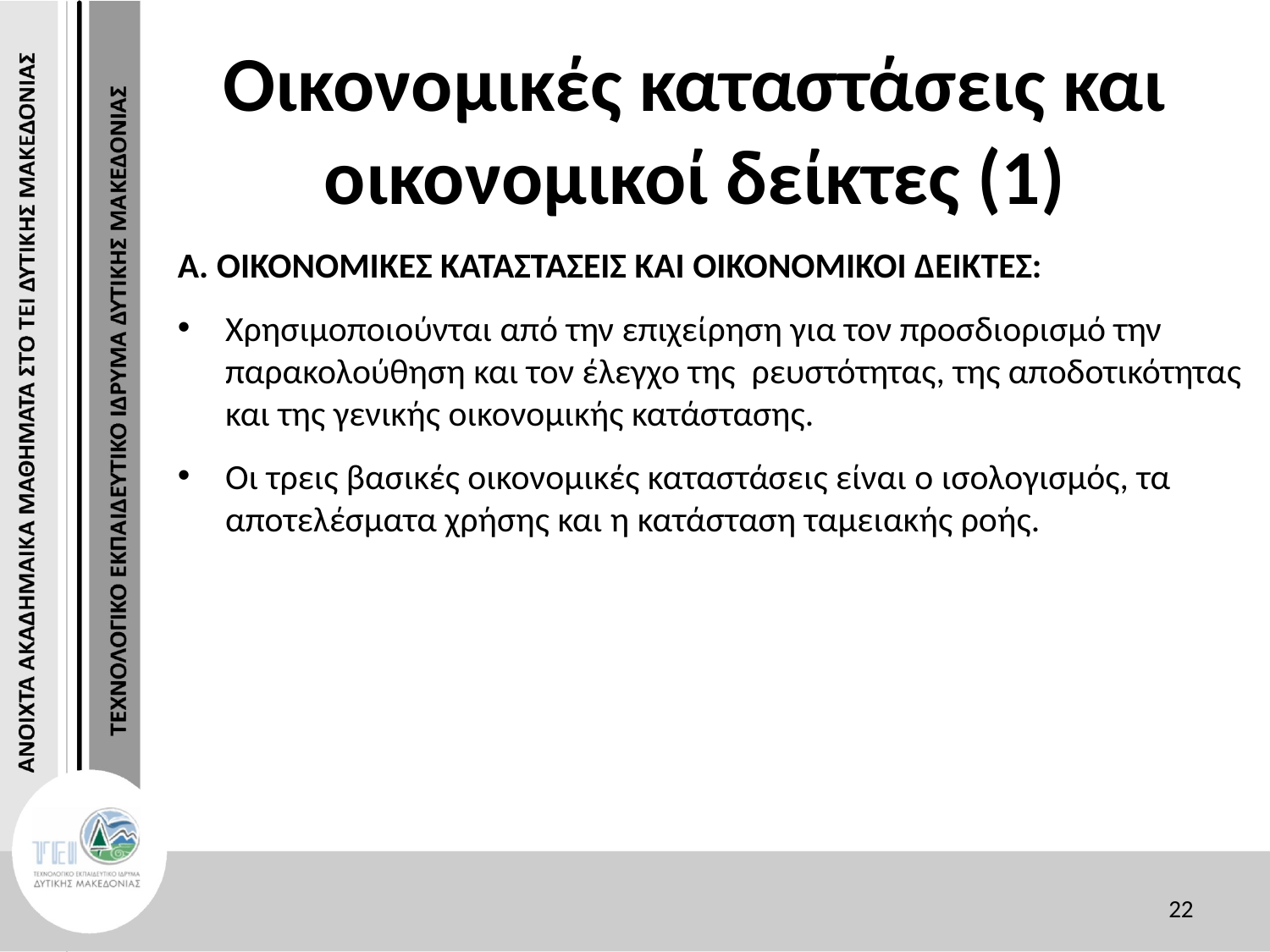

# Οικονομικές καταστάσεις και οικονομικοί δείκτες (1)
Α. ΟΙΚΟΝΟΜΙΚΕΣ ΚΑΤΑΣΤΑΣΕΙΣ ΚΑΙ ΟΙΚΟΝΟΜΙΚΟΙ ΔΕΙΚΤΕΣ:
Χρησιμοποιούνται από την επιχείρηση για τον προσδιορισμό την παρακολούθηση και τον έλεγχο της  ρευστότητας, της αποδοτικότητας και της γενικής οικονομικής κατάστασης.
Οι τρεις βασικές οικονομικές καταστάσεις είναι ο ισολογισμός, τα αποτελέσματα χρήσης και η κατάσταση ταμειακής ροής.
22